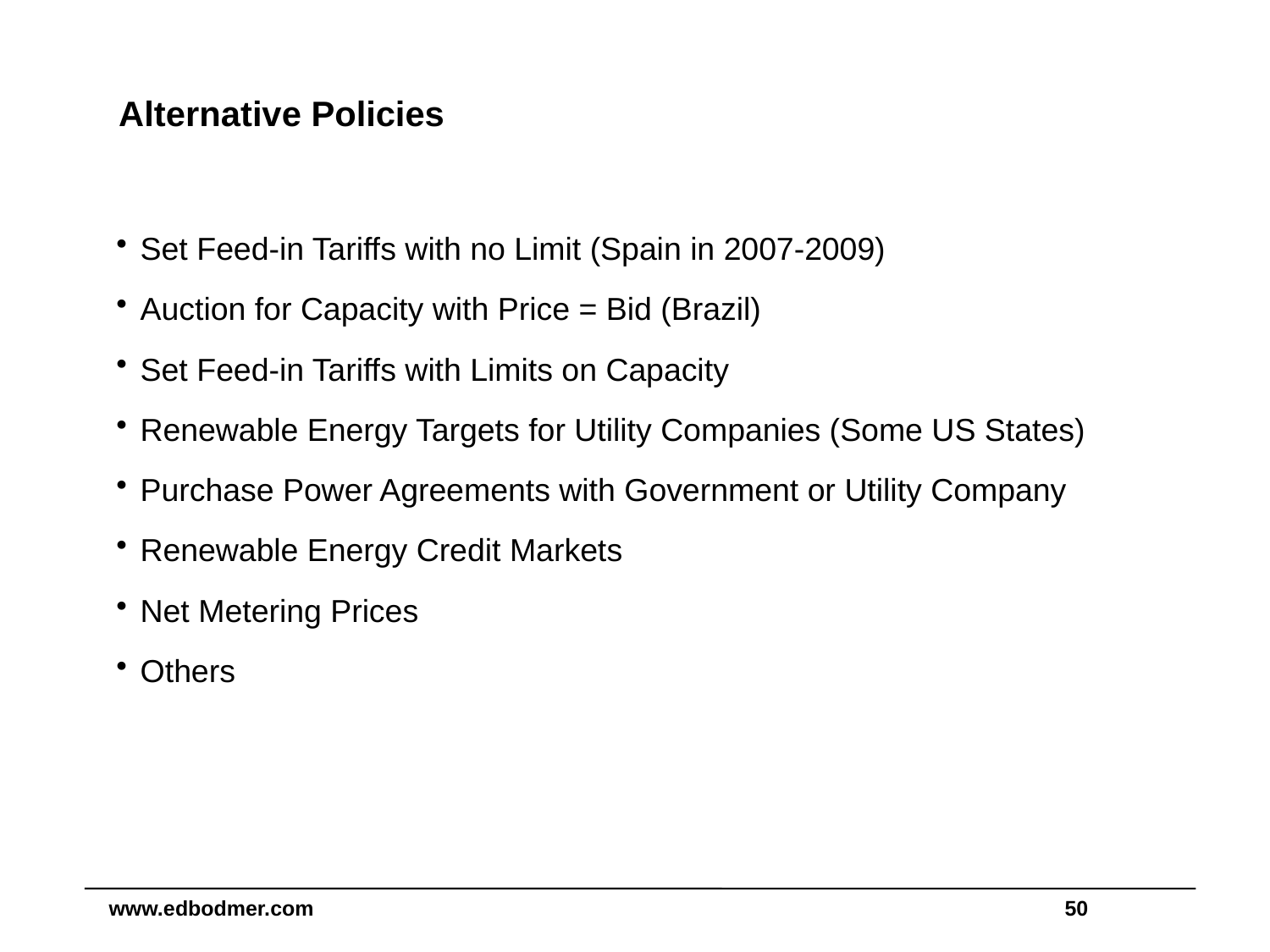

# Alternative Policies
Set Feed-in Tariffs with no Limit (Spain in 2007-2009)
Auction for Capacity with Price = Bid (Brazil)
Set Feed-in Tariffs with Limits on Capacity
Renewable Energy Targets for Utility Companies (Some US States)
Purchase Power Agreements with Government or Utility Company
Renewable Energy Credit Markets
Net Metering Prices
Others